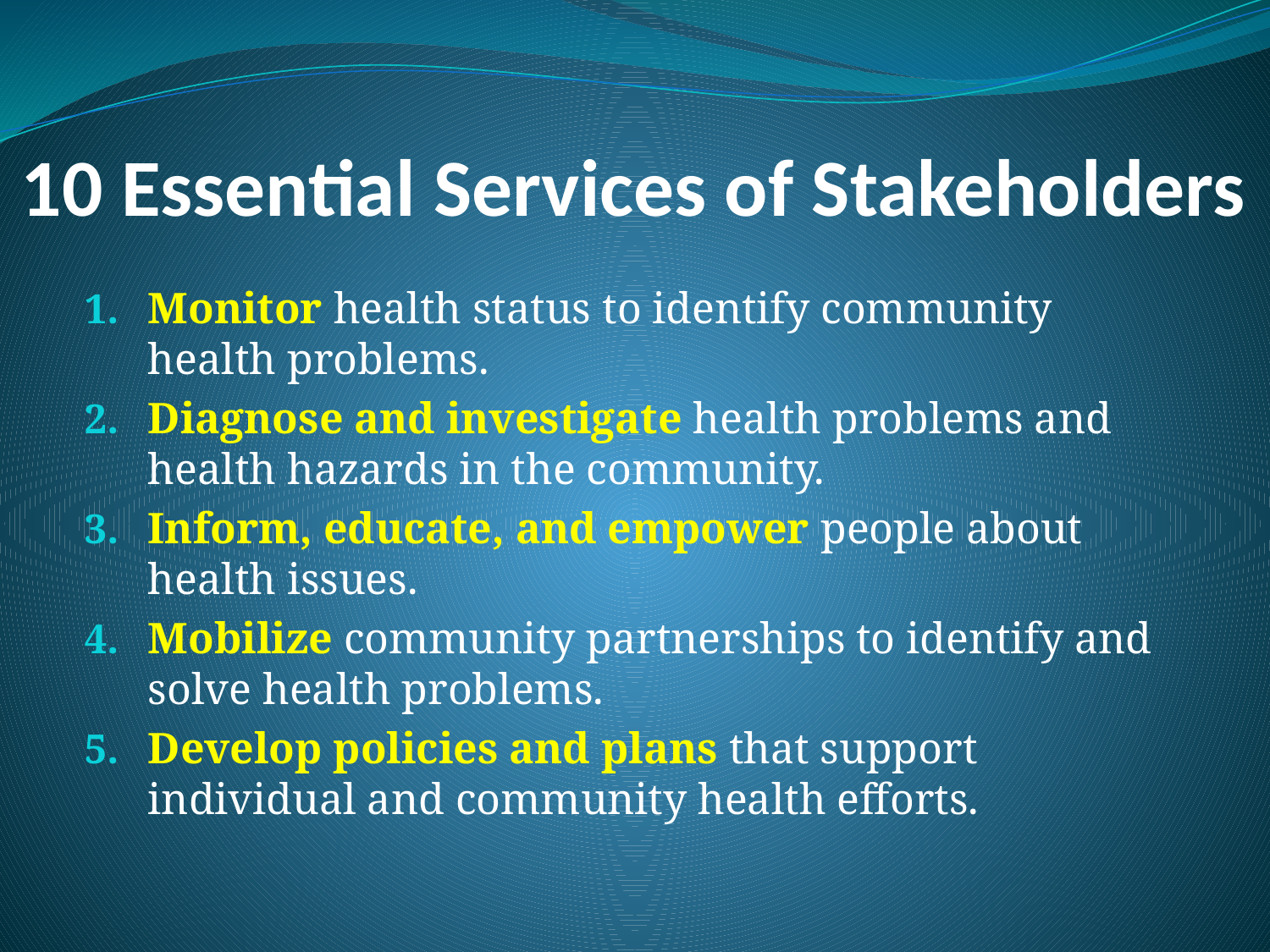

# 10 Essential Services of Stakeholders
Monitor health status to identify community health problems.
Diagnose and investigate health problems and health hazards in the community.
Inform, educate, and empower people about health issues.
Mobilize community partnerships to identify and solve health problems.
Develop policies and plans that support individual and community health efforts.